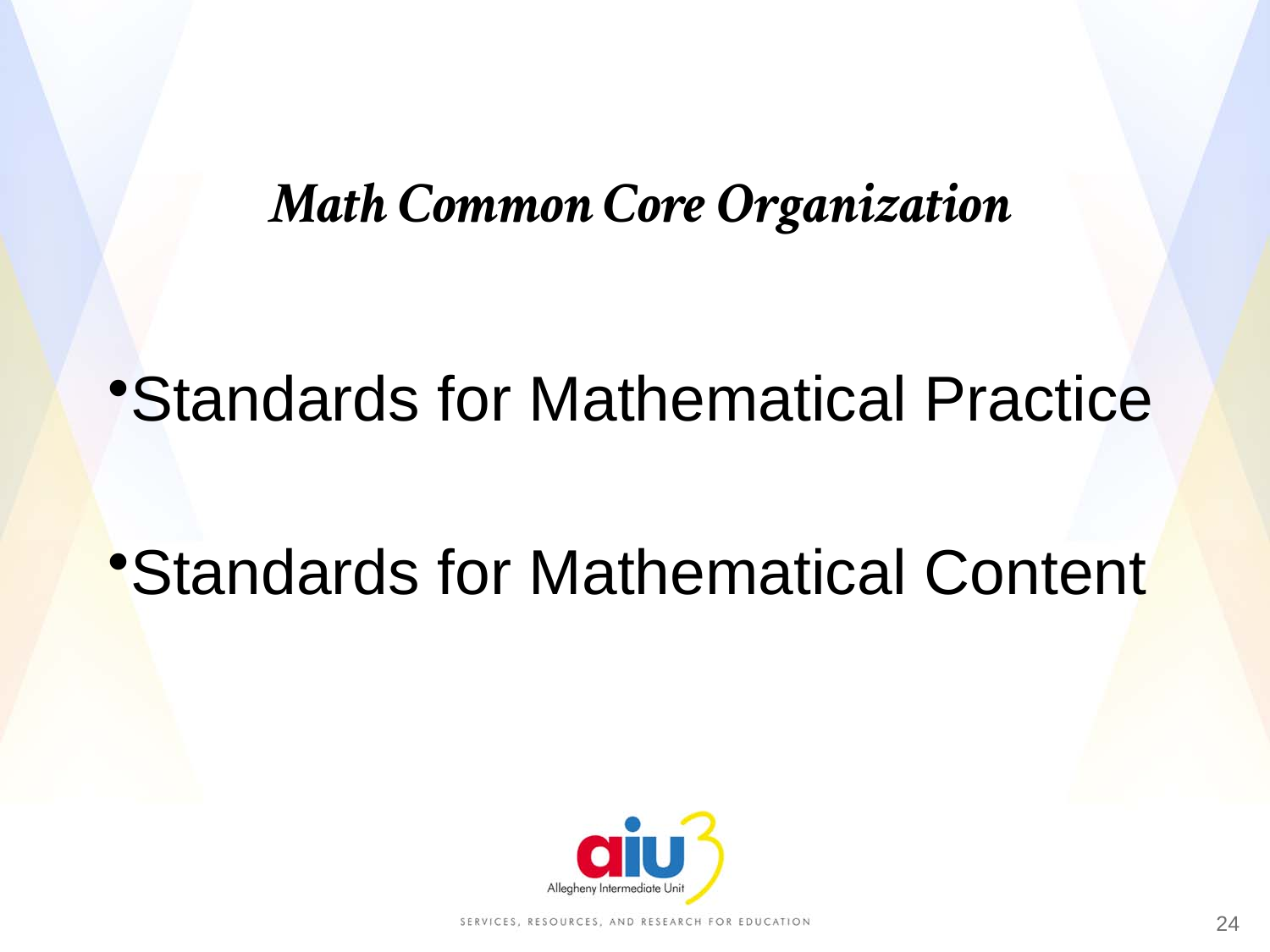

Math Common Core Organization

Standards for Mathematical Practice

Standards for Mathematical Content

24